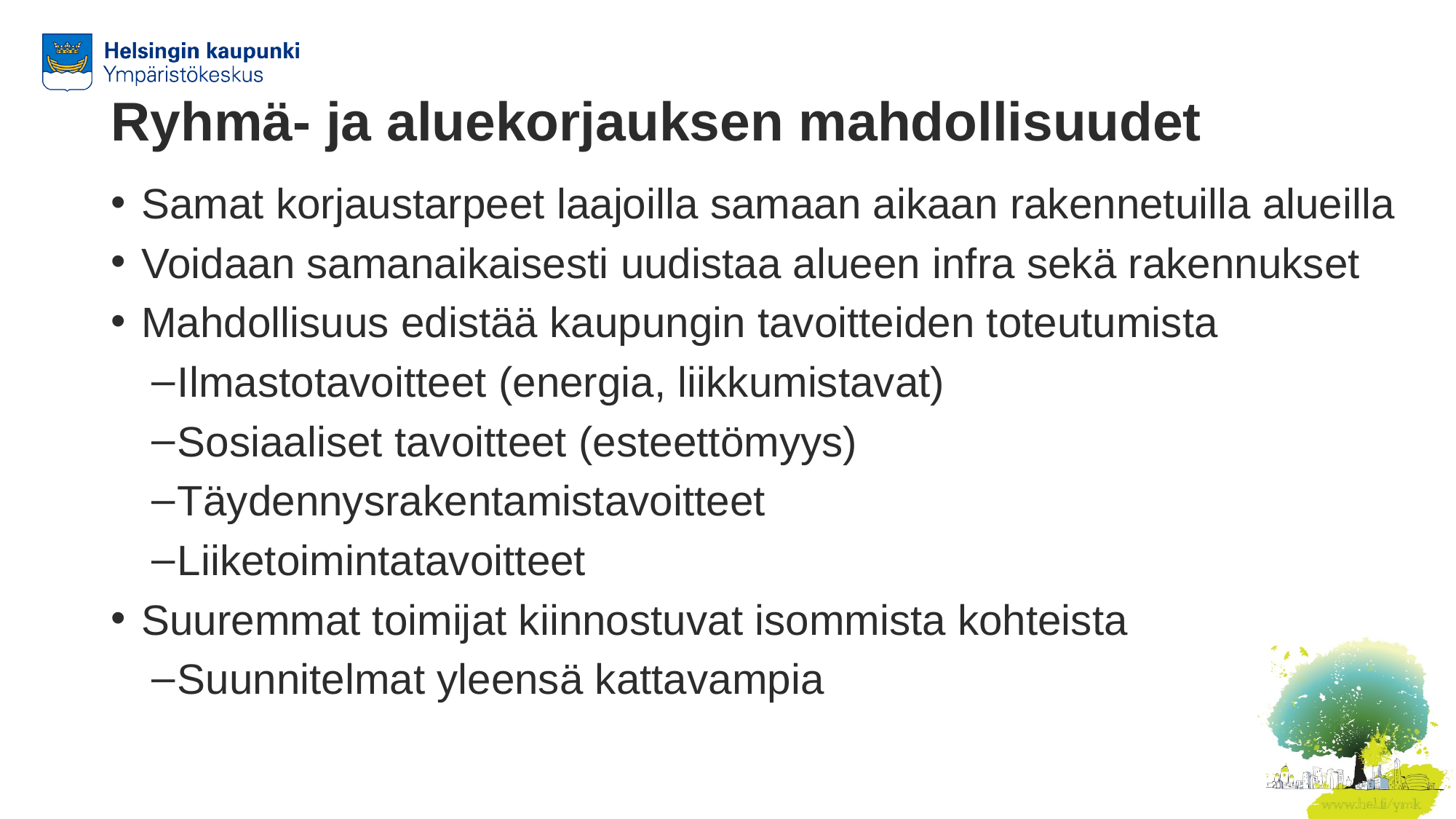

# Ryhmä- ja aluekorjauksen mahdollisuudet
Samat korjaustarpeet laajoilla samaan aikaan rakennetuilla alueilla
Voidaan samanaikaisesti uudistaa alueen infra sekä rakennukset
Mahdollisuus edistää kaupungin tavoitteiden toteutumista
Ilmastotavoitteet (energia, liikkumistavat)
Sosiaaliset tavoitteet (esteettömyys)
Täydennysrakentamistavoitteet
Liiketoimintatavoitteet
Suuremmat toimijat kiinnostuvat isommista kohteista
Suunnitelmat yleensä kattavampia